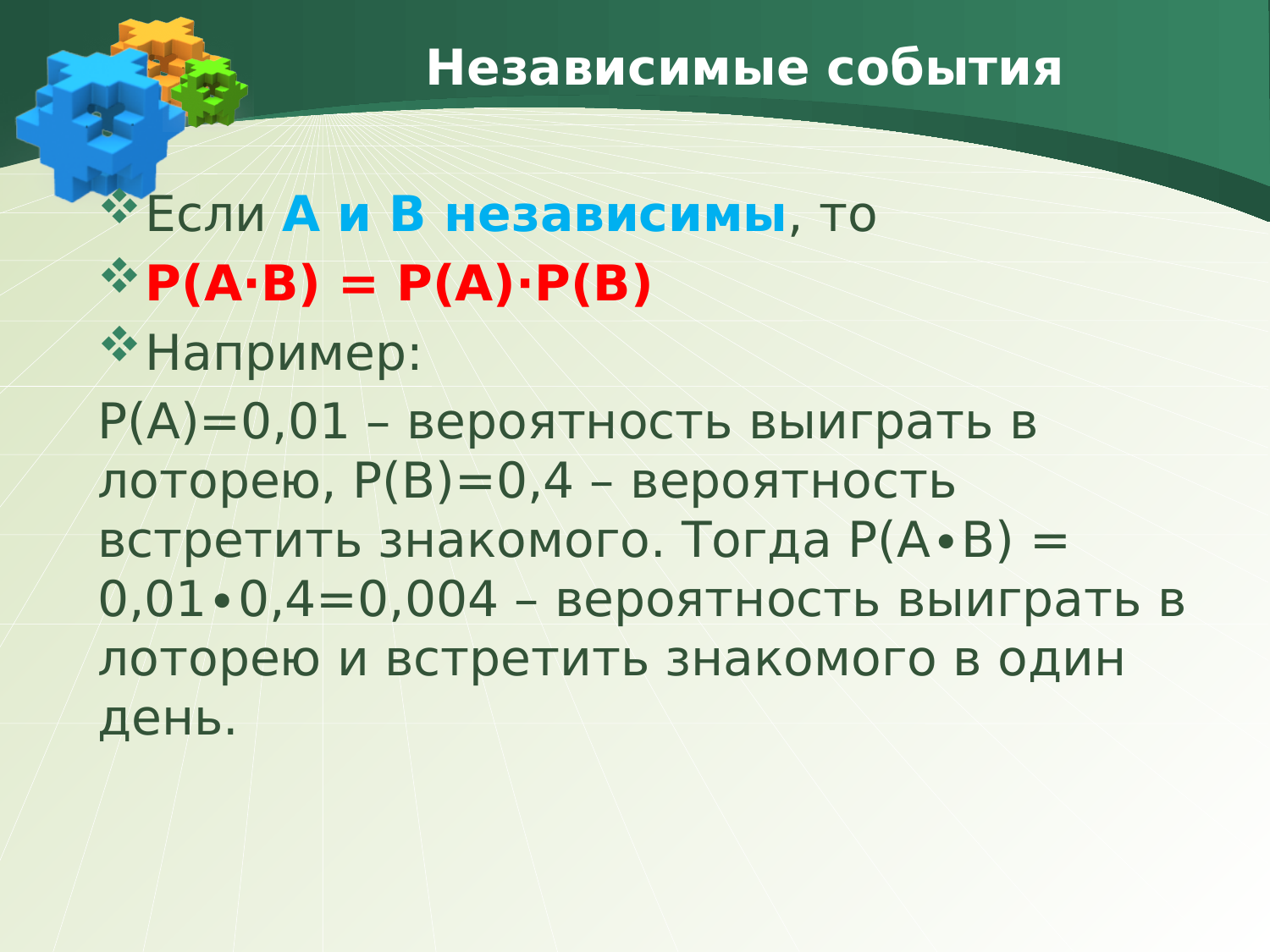

# Независимые события

Если А и В независимы, то
Р(А∙В) = Р(А)∙Р(В)
Например:
Р(А)=0,01 – вероятность выиграть в лоторею, Р(В)=0,4 – вероятность встретить знакомого. Тогда Р(А∙В) = 0,01∙0,4=0,004 – вероятность выиграть в лоторею и встретить знакомого в один день.